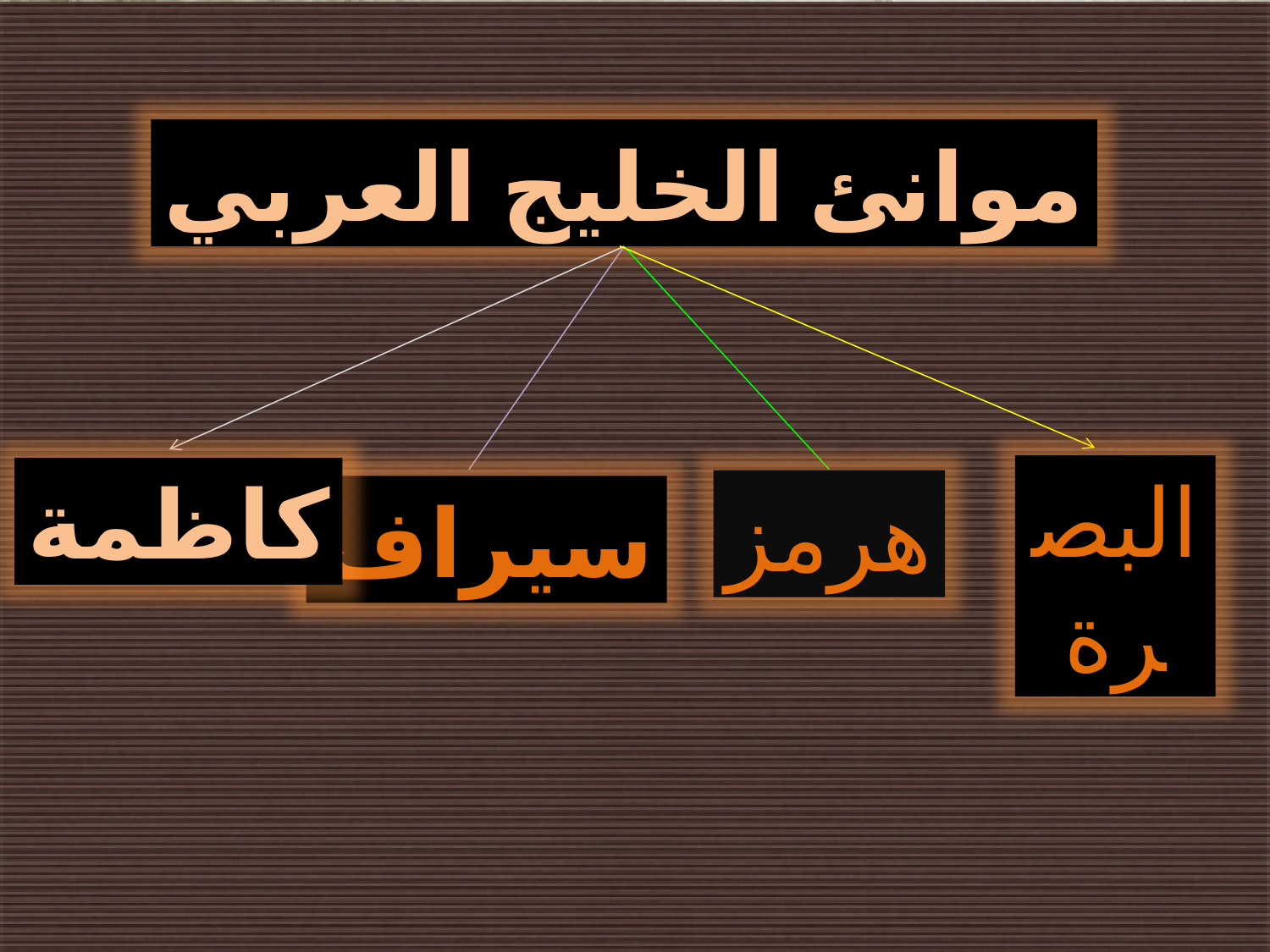

موانئ الخليج العربي
البصرة
كاظمة
هرمز
سيراف